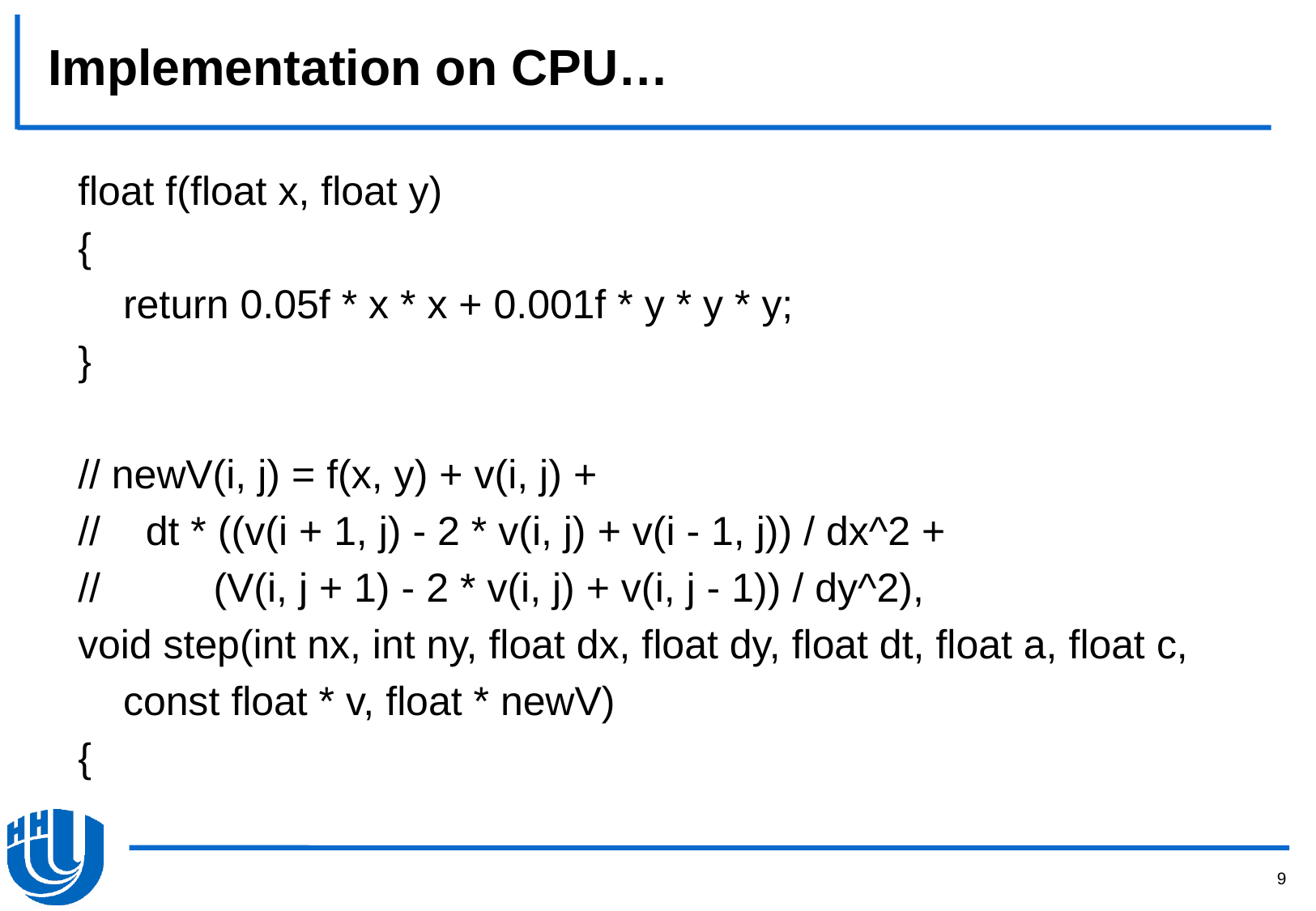

# Implementation on CPU…
float f(float x, float y)
{
    return 0.05f * x * x + 0.001f * y * y * y;
}

// newV(i, j) = f(x, y) + v(i, j) +
//    dt * ((v(i + 1, j) - 2 * v(i, j) + v(i - 1, j)) / dx^2 +
//          (V(i, j + 1) - 2 * v(i, j) + v(i, j - 1)) / dy^2),
void step(int nx, int ny, float dx, float dy, float dt, float a, float c,
    const float * v, float * newV)
{

9